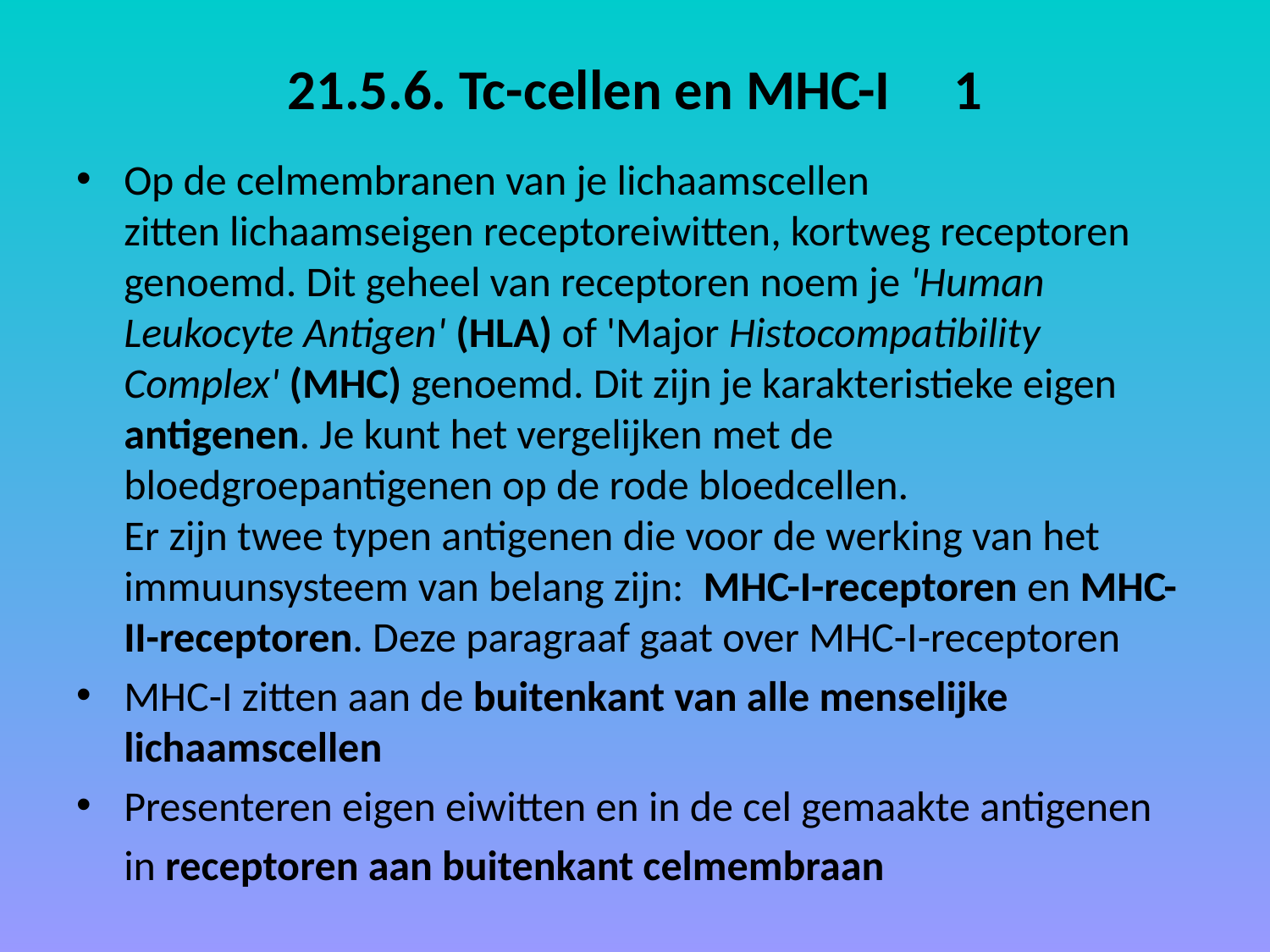

# 21.5.6. Tc-cellen en MHC-I     1
Op de celmembranen van je lichaamscellen zitten lichaamseigen receptoreiwitten, kortweg receptoren genoemd. Dit geheel van receptoren noem je 'Human Leukocyte Antigen' (HLA) of 'Major Histocompatibility Complex' (MHC) genoemd. Dit zijn je karakteristieke eigen antigenen. Je kunt het vergelijken met de bloedgroepantigenen op de rode bloedcellen.
Er zijn twee typen antigenen die voor de werking van het immuunsysteem van belang zijn:  MHC-I-receptoren en MHC-II-receptoren. Deze paragraaf gaat over MHC-I-receptoren
MHC-I zitten aan de buitenkant van alle menselijke lichaamscellen
Presenteren eigen eiwitten en in de cel gemaakte antigenen
	in receptoren aan buitenkant celmembraan